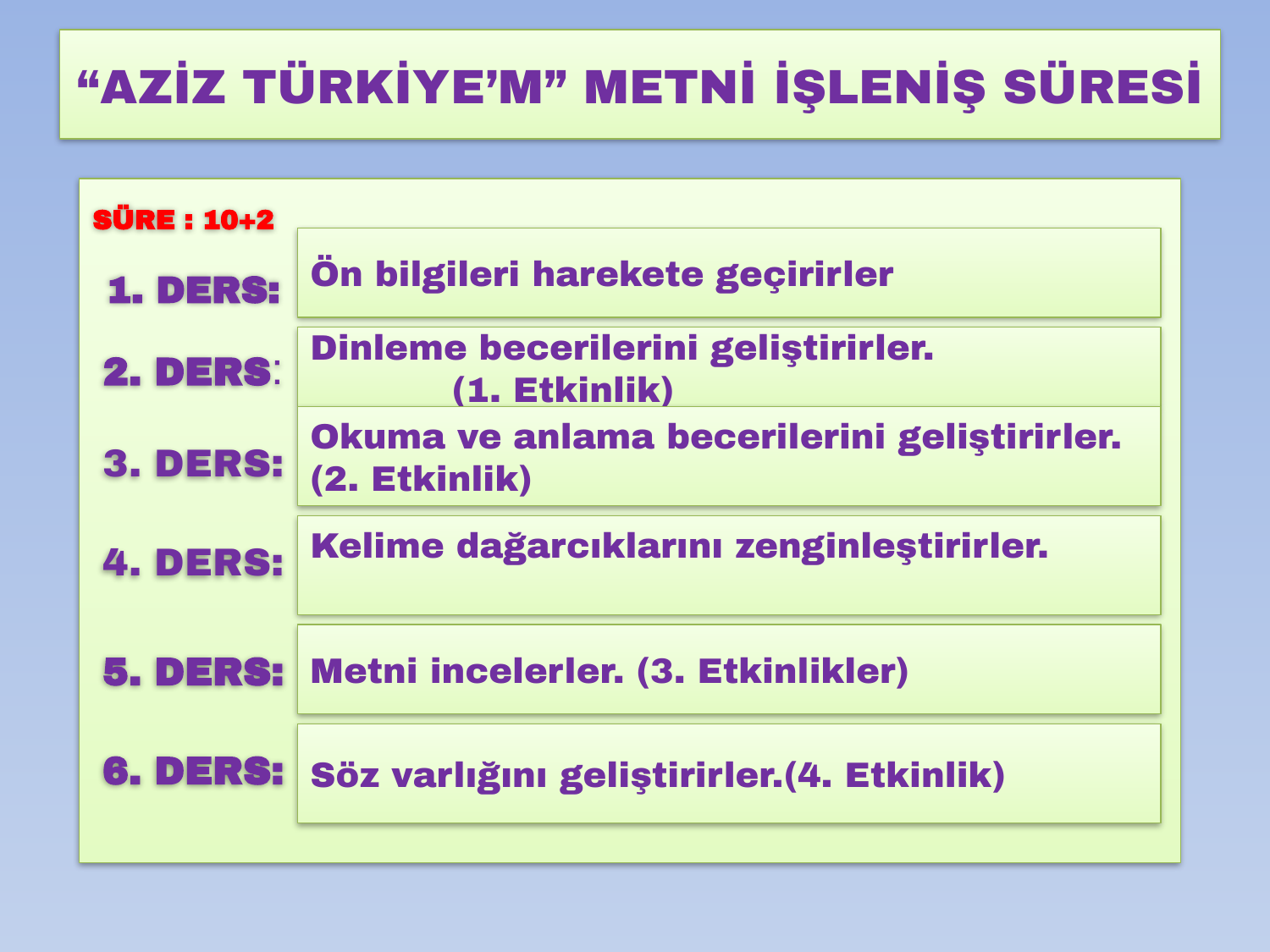

“AZİZ TÜRKİYE’M” METNİ İŞLENİŞ SÜRESİ

SÜRE : 10+2
Ön bilgileri harekete geçirirler
1. DERS:
2. DERS:
Dinleme becerilerini geliştirirler.                              (1. Etkinlik)
Okuma ve anlama becerilerini geliştirirler. (2. Etkinlik)
3. DERS:
4. DERS:
Kelime dağarcıklarını zenginleştirirler.
5. DERS:
Metni incelerler. (3. Etkinlikler)
6. DERS:
Söz varlığını geliştirirler.(4. Etkinlik)